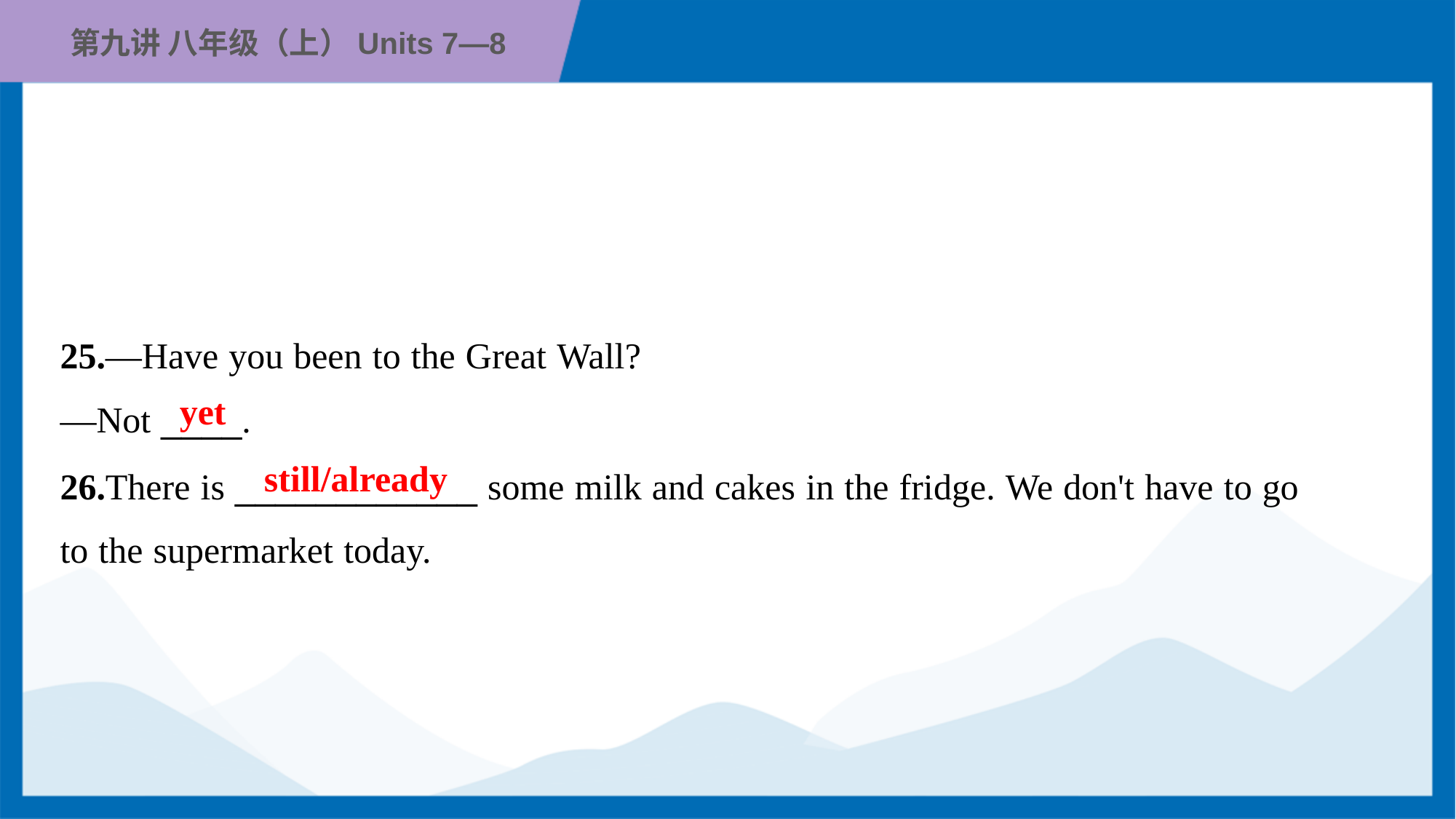

25.—Have you been to the Great Wall?
—Not ____.
yet
still/already
26.There is ____________ some milk and cakes in the fridge. We don't have to go
to the supermarket today.